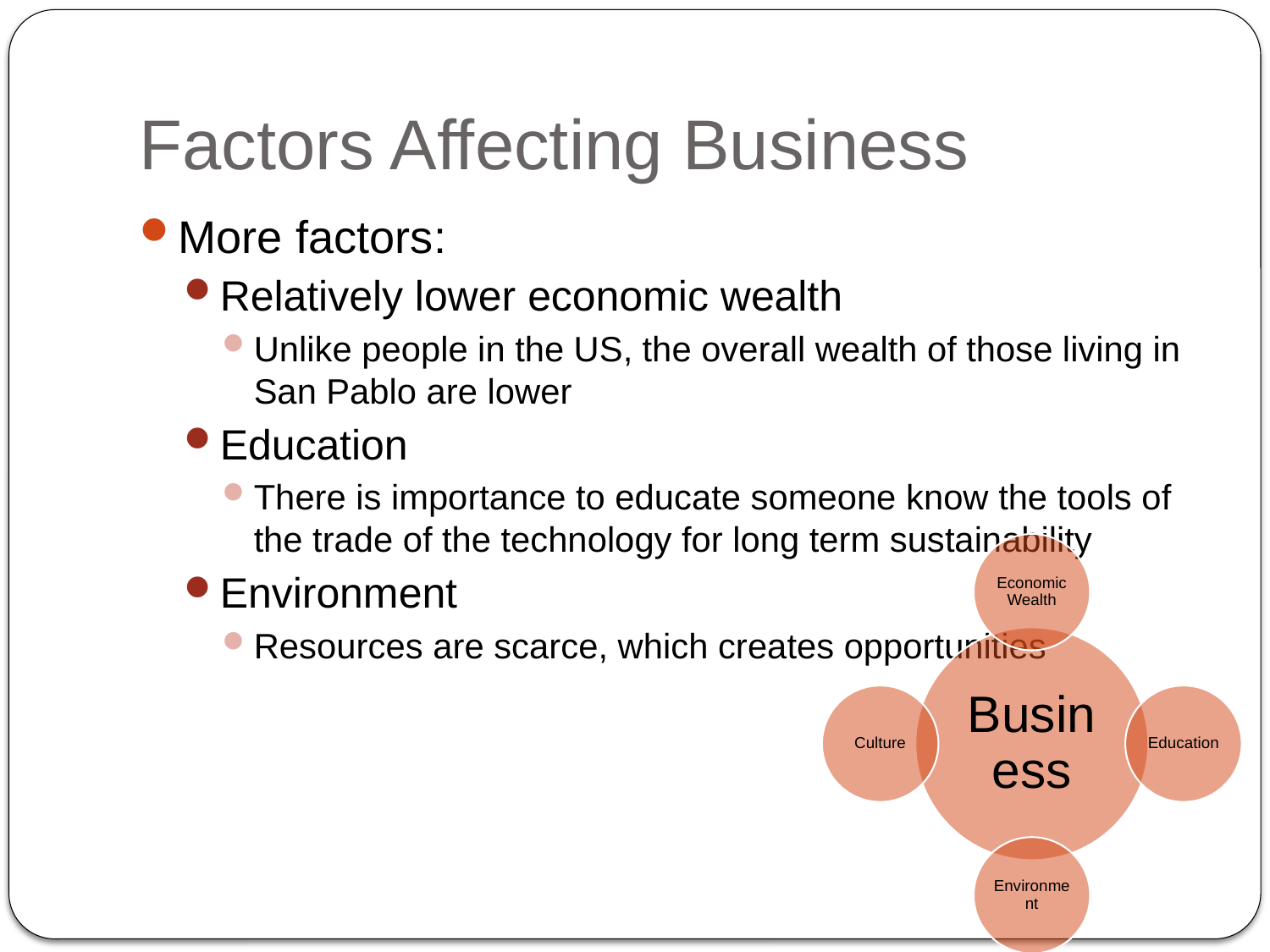

# Factors Affecting Business
More factors:
Relatively lower economic wealth
Unlike people in the US, the overall wealth of those living in San Pablo are lower
Education
There is importance to educate someone know the tools of the trade of the technology for long term sustainability
Environment
Resources are scarce, which creates opportunities
Business
Economic Wealth
Education
Environment
Culture